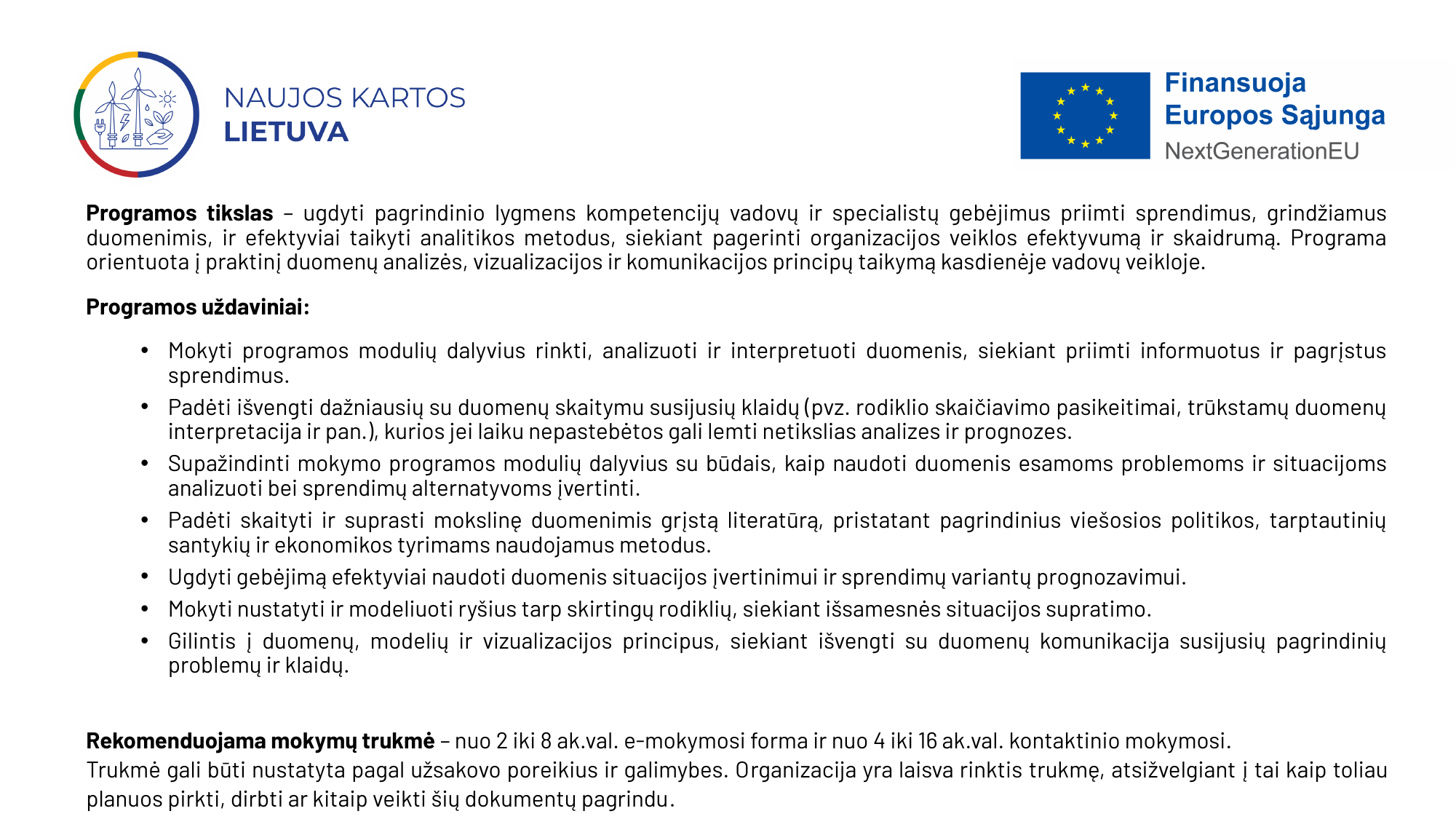

Programos tikslas – ugdyti pagrindinio lygmens kompetencijų vadovų ir specialistų gebėjimus priimti sprendimus, grindžiamus duomenimis, ir efektyviai taikyti analitikos metodus, siekiant pagerinti organizacijos veiklos efektyvumą ir skaidrumą. Programa orientuota į praktinį duomenų analizės, vizualizacijos ir komunikacijos principų taikymą kasdienėje vadovų veikloje.
Programos uždaviniai:
Mokyti programos modulių dalyvius rinkti, analizuoti ir interpretuoti duomenis, siekiant priimti informuotus ir pagrįstus sprendimus.
Padėti išvengti dažniausių su duomenų skaitymu susijusių klaidų (pvz. rodiklio skaičiavimo pasikeitimai, trūkstamų duomenų interpretacija ir pan.), kurios jei laiku nepastebėtos gali lemti netikslias analizes ir prognozes.
Supažindinti mokymo programos modulių dalyvius su būdais, kaip naudoti duomenis esamoms problemoms ir situacijoms analizuoti bei sprendimų alternatyvoms įvertinti.
Padėti skaityti ir suprasti mokslinę duomenimis grįstą literatūrą, pristatant pagrindinius viešosios politikos, tarptautinių santykių ir ekonomikos tyrimams naudojamus metodus.
Ugdyti gebėjimą efektyviai naudoti duomenis situacijos įvertinimui ir sprendimų variantų prognozavimui.
Mokyti nustatyti ir modeliuoti ryšius tarp skirtingų rodiklių, siekiant išsamesnės situacijos supratimo.
Gilintis į duomenų, modelių ir vizualizacijos principus, siekiant išvengti su duomenų komunikacija susijusių pagrindinių problemų ir klaidų.

Rekomenduojama mokymų trukmė – nuo 2 iki 8 ak.val. e-mokymosi forma ir nuo 4 iki 16 ak.val. kontaktinio mokymosi.
Trukmė gali būti nustatyta pagal užsakovo poreikius ir galimybes. Organizacija yra laisva rinktis trukmę, atsižvelgiant į tai kaip toliau planuos pirkti, dirbti ar kitaip veikti šių dokumentų pagrindu.